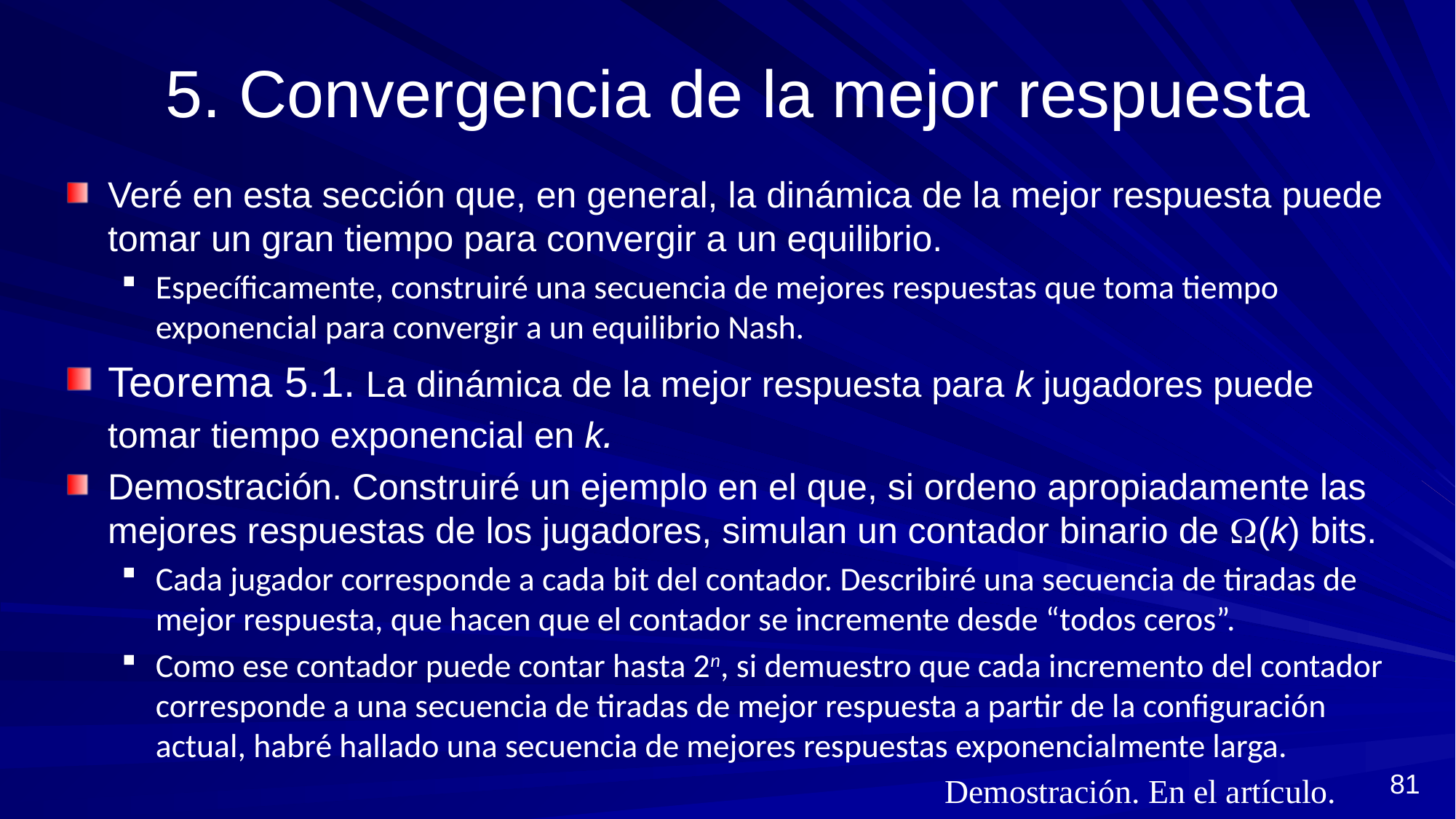

# 5. Convergencia de la mejor respuesta
Veré en esta sección que, en general, la dinámica de la mejor respuesta puede tomar un gran tiempo para convergir a un equilibrio.
Específicamente, construiré una secuencia de mejores respuestas que toma tiempo exponencial para convergir a un equilibrio Nash.
Teorema 5.1. La dinámica de la mejor respuesta para k jugadores puede tomar tiempo exponencial en k.
Demostración. Construiré un ejemplo en el que, si ordeno apropiadamente las mejores respuestas de los jugadores, simulan un contador binario de Ω(k) bits.
Cada jugador corresponde a cada bit del contador. Describiré una secuencia de tiradas de mejor respuesta, que hacen que el contador se incremente desde “todos ceros”.
Como ese contador puede contar hasta 2n, si demuestro que cada incremento del contador corresponde a una secuencia de tiradas de mejor respuesta a partir de la configuración actual, habré hallado una secuencia de mejores respuestas exponencialmente larga.
81
Demostración. En el artículo.